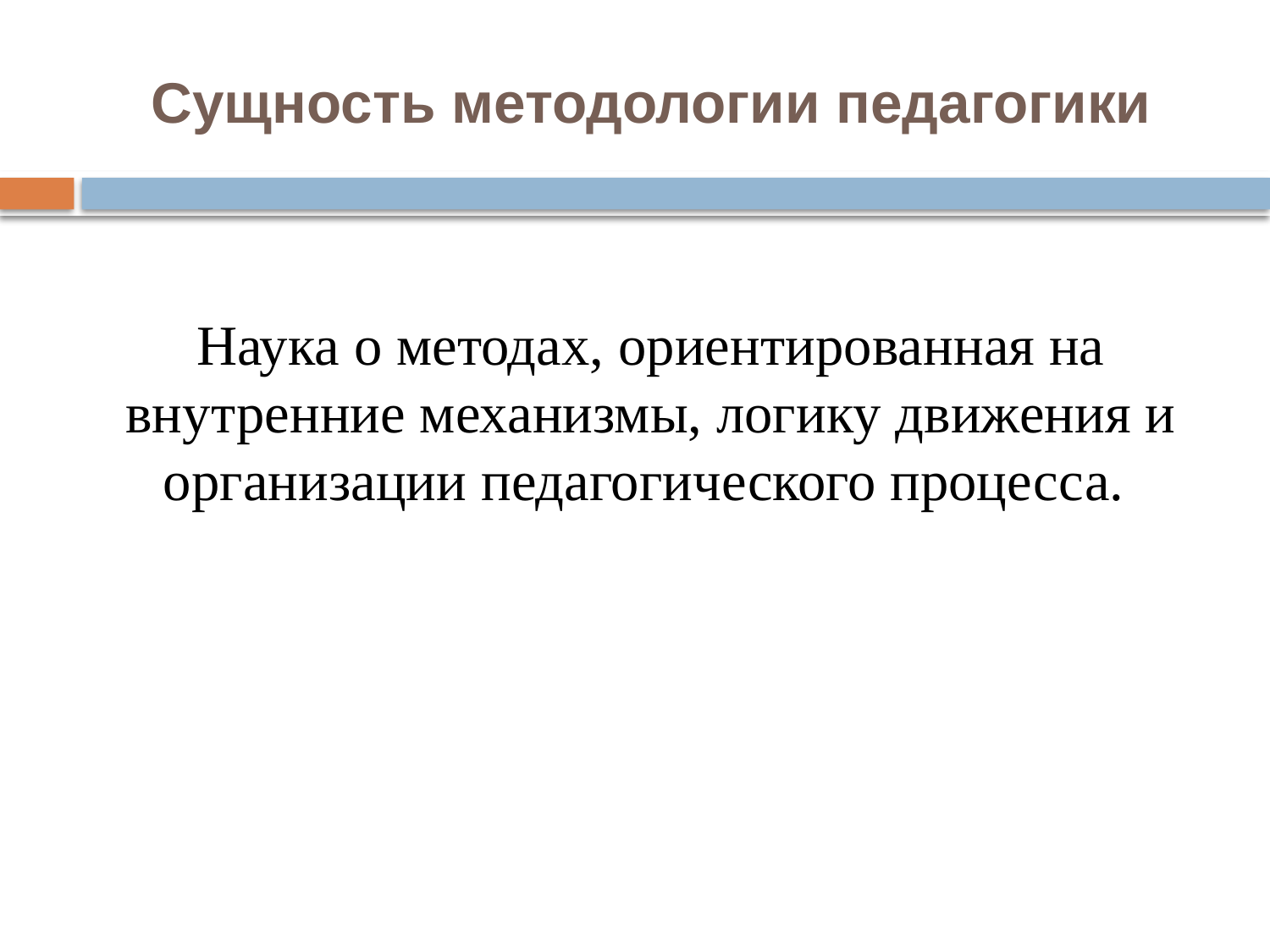

# Сущность методологии педагогики

Наука о методах, ориентированная на внутренние механизмы, логику движения и организации педагогического процесса.